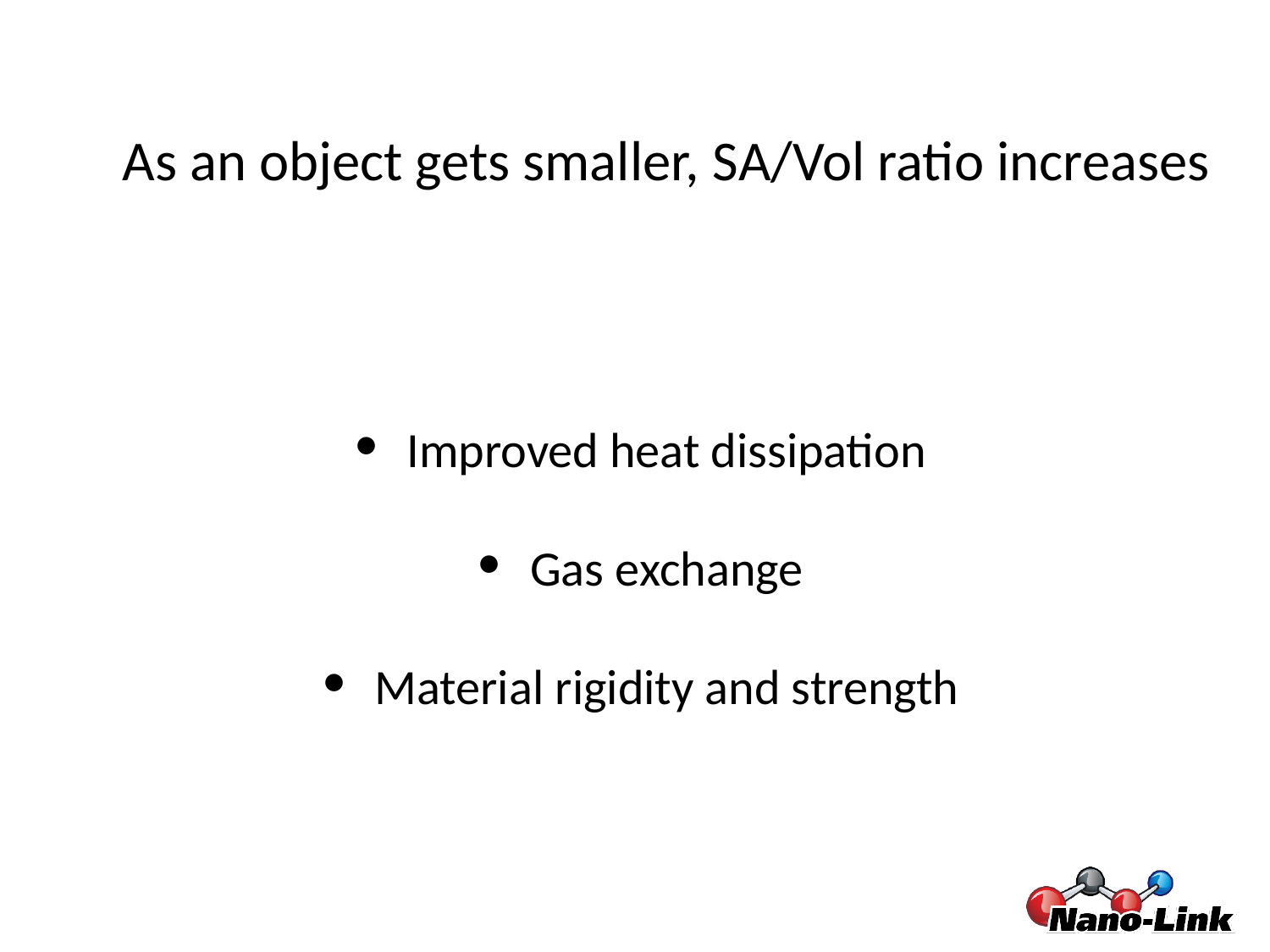

# As an object gets smaller, SA/Vol ratio increases
Improved heat dissipation
Gas exchange
Material rigidity and strength